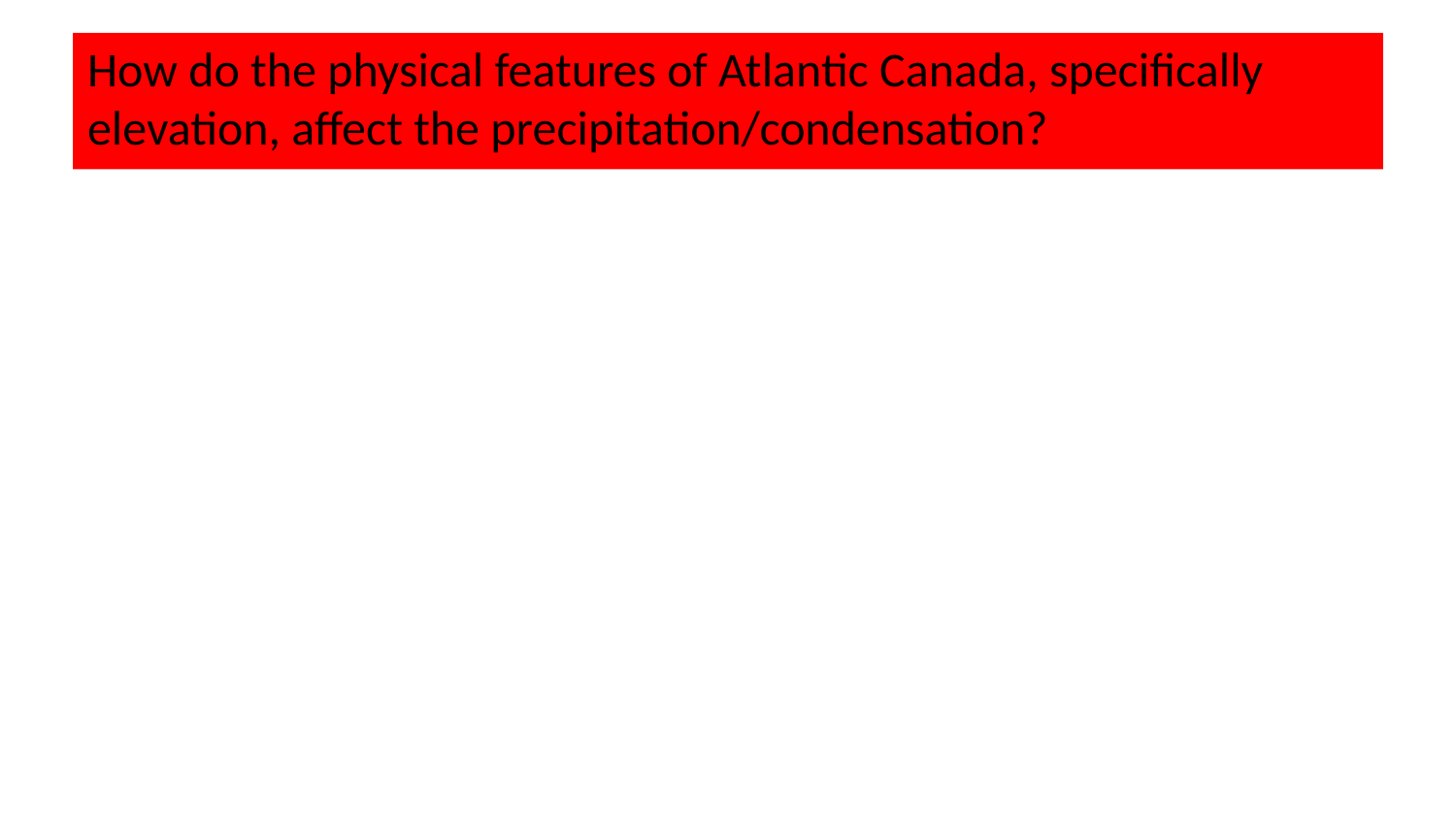

# How do the physical features of Atlantic Canada, specifically elevation, affect the precipitation/condensation?